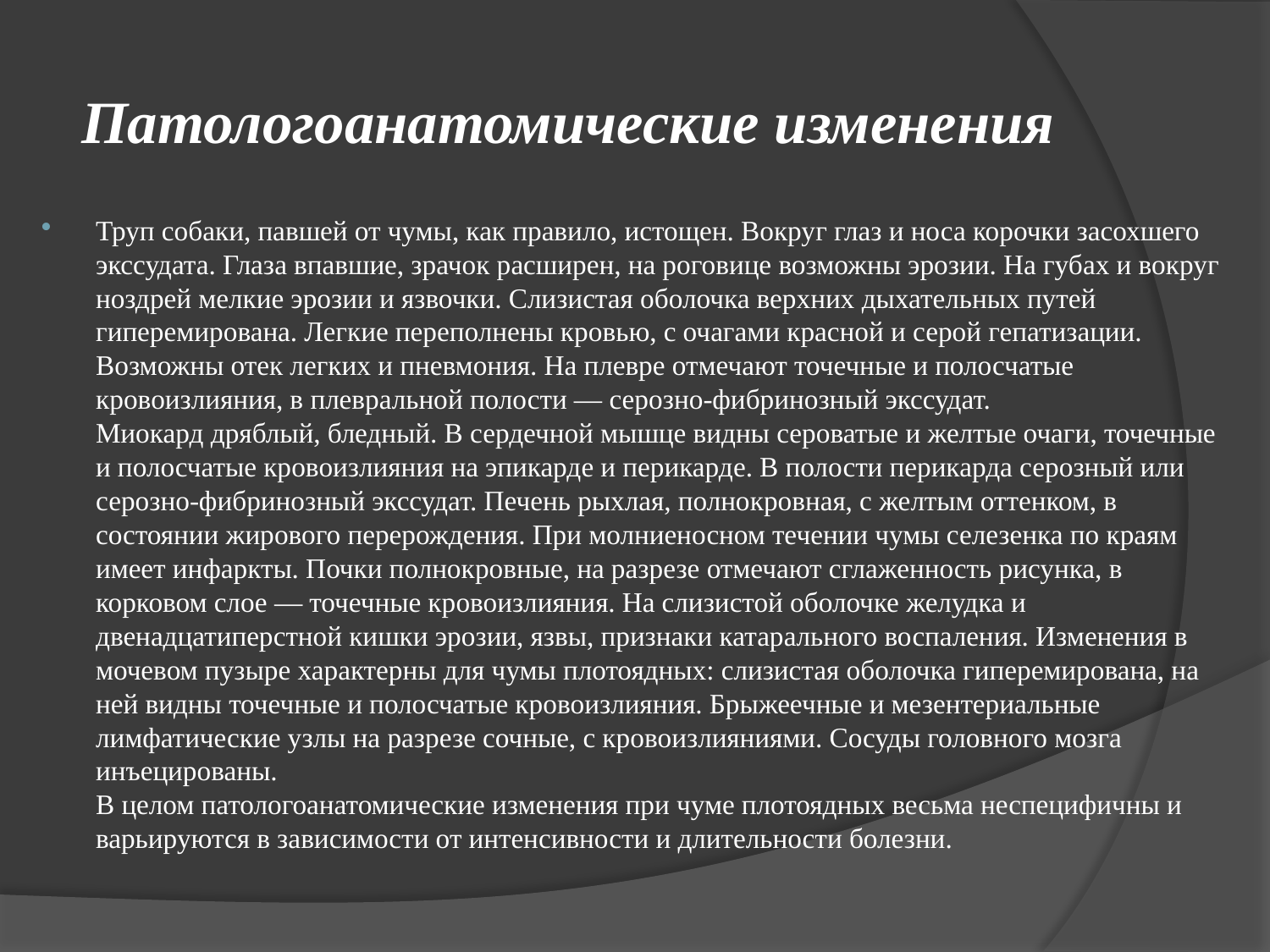

# Патологоанатомические изменения
Труп собаки, павшей от чумы, как правило, истощен. Вокруг глаз и носа корочки засохшего экссудата. Глаза впавшие, зрачок расширен, на роговице возможны эрозии. На губах и вокруг ноздрей мелкие эрозии и язвочки. Слизистая оболочка верхних дыхательных путей гиперемирована. Легкие переполнены кровью, с очагами красной и серой гепатизации. Возможны отек легких и пневмония. На плевре отмечают точечные и полосчатые кровоизлияния, в плевральной полости — серозно-фибринозный экссудат.
Миокард дряблый, бледный. В сердечной мышце видны сероватые и желтые очаги, точечные и полосчатые кровоизлияния на эпикарде и перикарде. В полости перикарда серозный или серозно-фибринозный экссудат. Печень рыхлая, полнокровная, с желтым оттенком, в состоянии жирового перерождения. При молниеносном течении чумы селезенка по краям имеет инфаркты. Почки полнокровные, на разрезе отмечают сглаженность рисунка, в корковом слое — точечные кровоизлияния. На слизистой оболочке желудка и двенадцатиперстной кишки эрозии, язвы, признаки катарального воспаления. Изменения в мочевом пузыре характерны для чумы плотоядных: слизистая оболочка гиперемирована, на ней видны точечные и полосчатые кровоизлияния. Брыжеечные и мезентериальные лимфатические узлы на разрезе сочные, с кровоизлияниями. Сосуды головного мозга инъецированы.
В целом патологоанатомические изменения при чуме плотоядных весьма неспецифичны и варьируются в зависимости от интенсивности и длительности болезни.